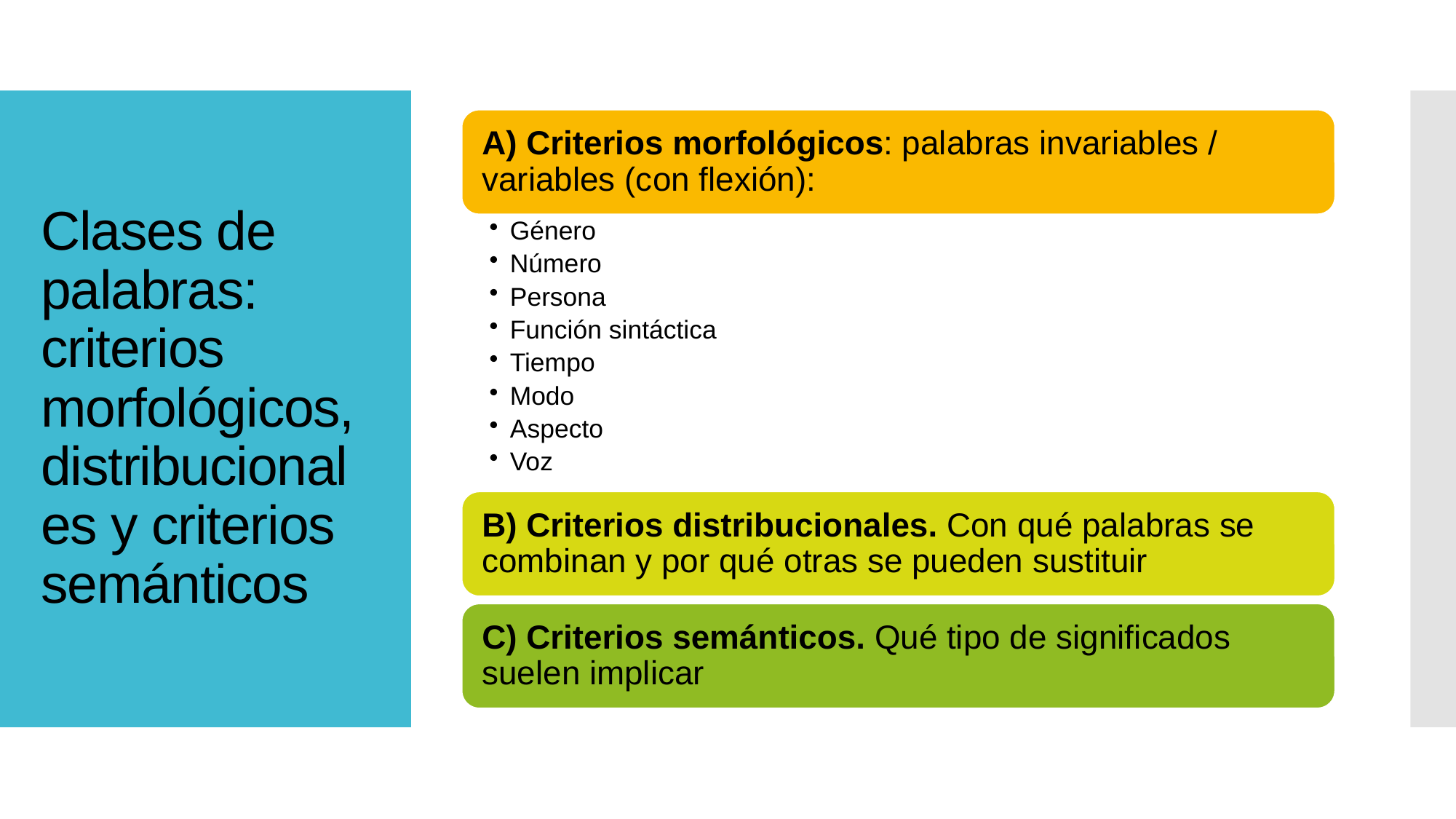

A) Criterios morfológicos: palabras invariables / variables (con flexión):
Género
Número
Persona
Función sintáctica
Tiempo
Modo
Aspecto
Voz
B) Criterios distribucionales. Con qué palabras se combinan y por qué otras se pueden sustituir
C) Criterios semánticos. Qué tipo de significados suelen implicar
# Clases de palabras: criterios morfológicos, distribucionales y criterios semánticos